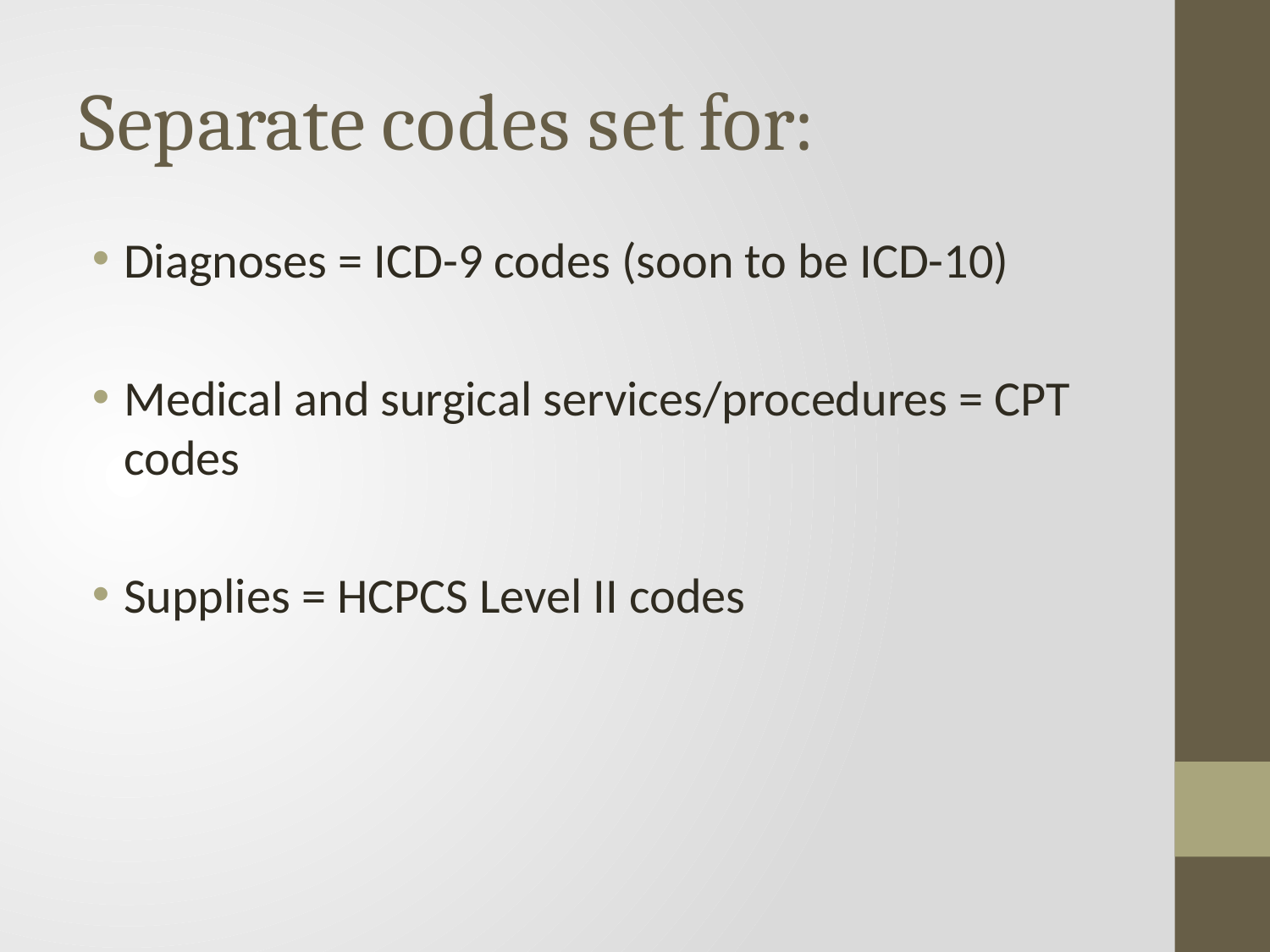

# Separate codes set for:
Diagnoses = ICD-9 codes (soon to be ICD-10)

Medical and surgical services/procedures = CPT codes

Supplies = HCPCS Level II codes